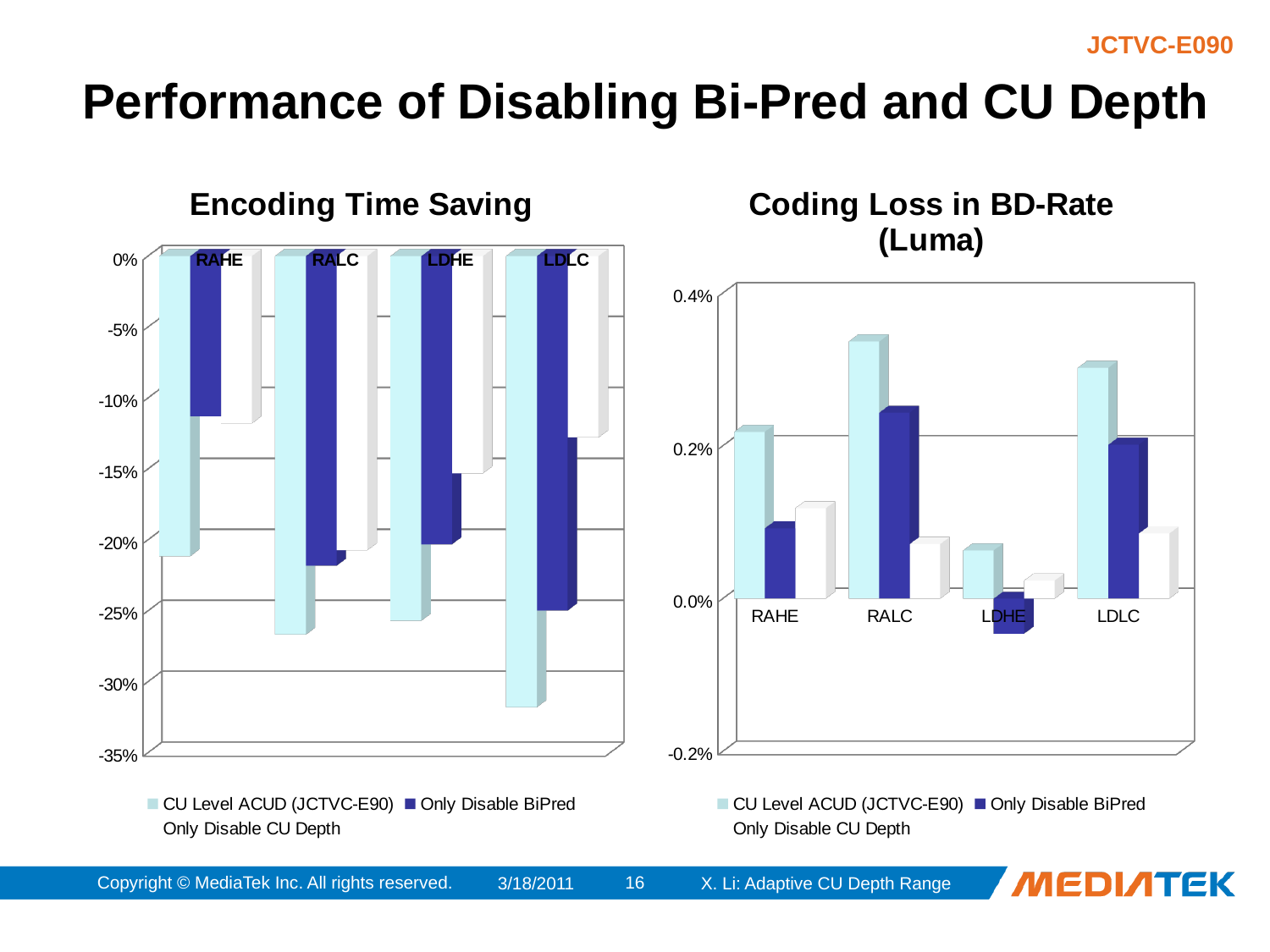

# Performance of Disabling Bi-Pred and CU Depth

[unsupported chart]

[unsupported chart]

Copyright © MediaTek Inc. All rights reserved.
16
3/18/2011